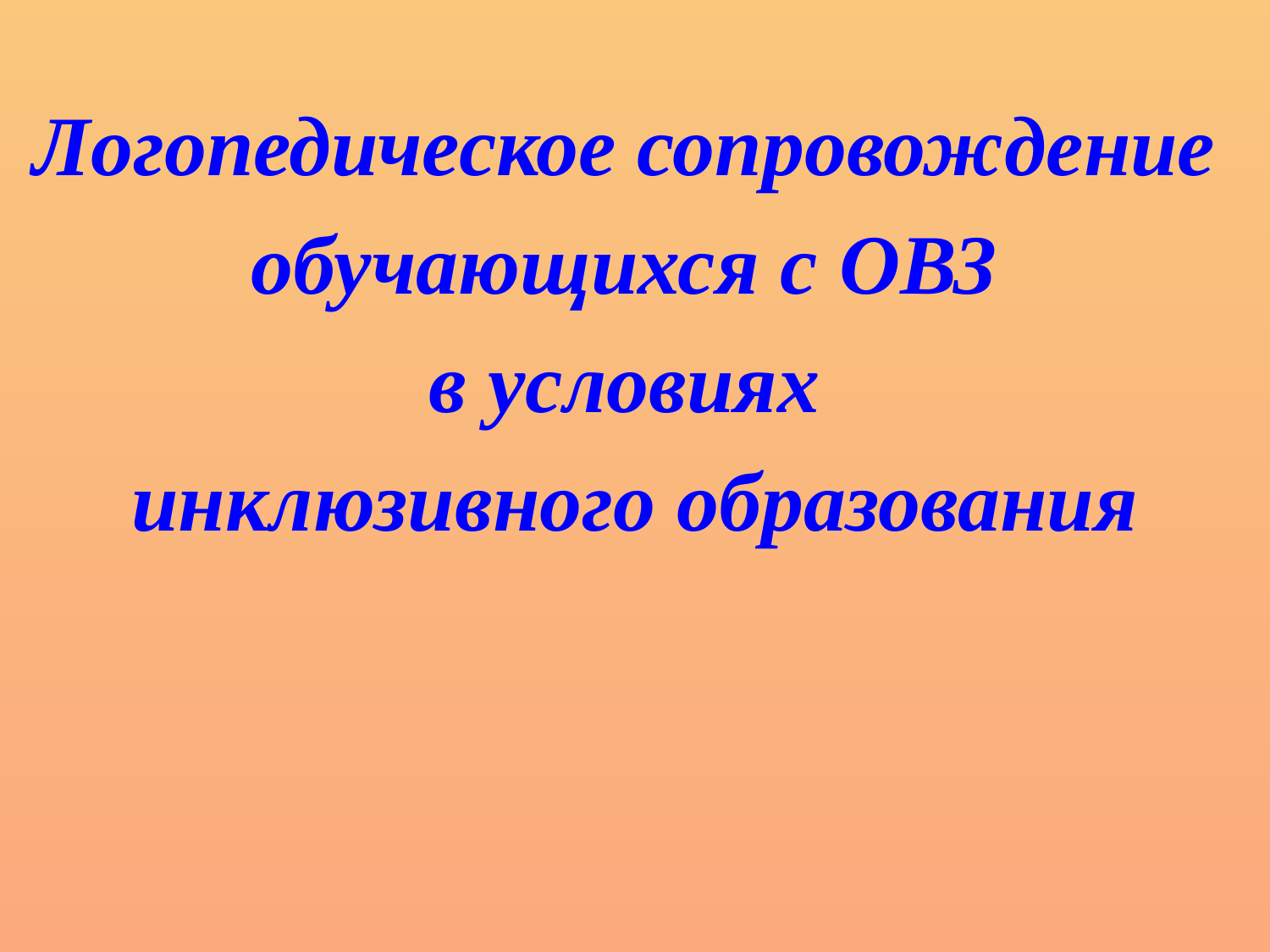

Логопедическое сопровождение
обучающихся с ОВЗ
в условиях
инклюзивного образования

#